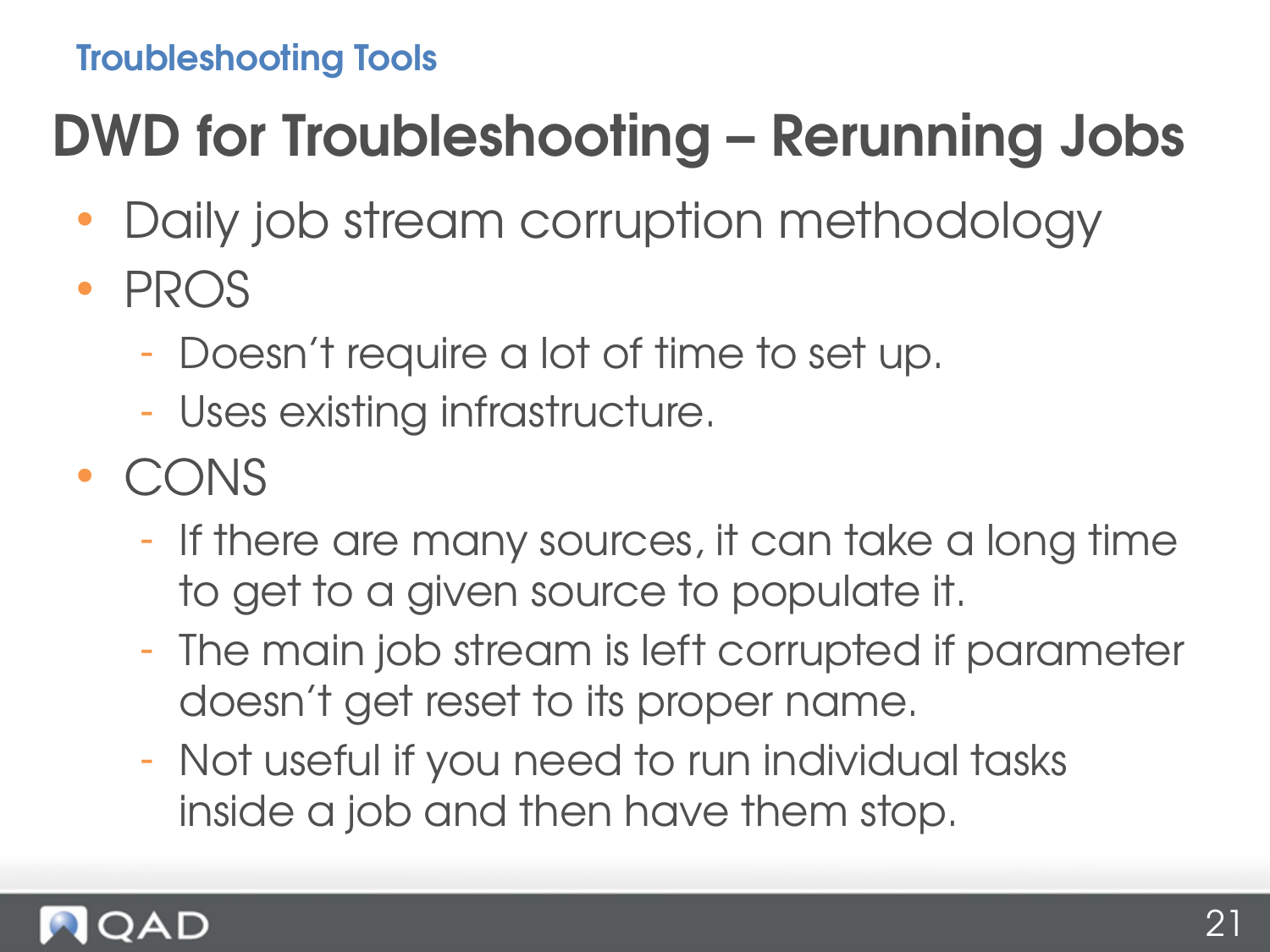

Troubleshooting Tools
# DWD for Troubleshooting – Rerunning Jobs
Daily job stream corruption methodology
PROS
Doesn’t require a lot of time to set up.
Uses existing infrastructure.
CONS
If there are many sources, it can take a long time to get to a given source to populate it.
The main job stream is left corrupted if parameter doesn’t get reset to its proper name.
Not useful if you need to run individual tasks inside a job and then have them stop.

21